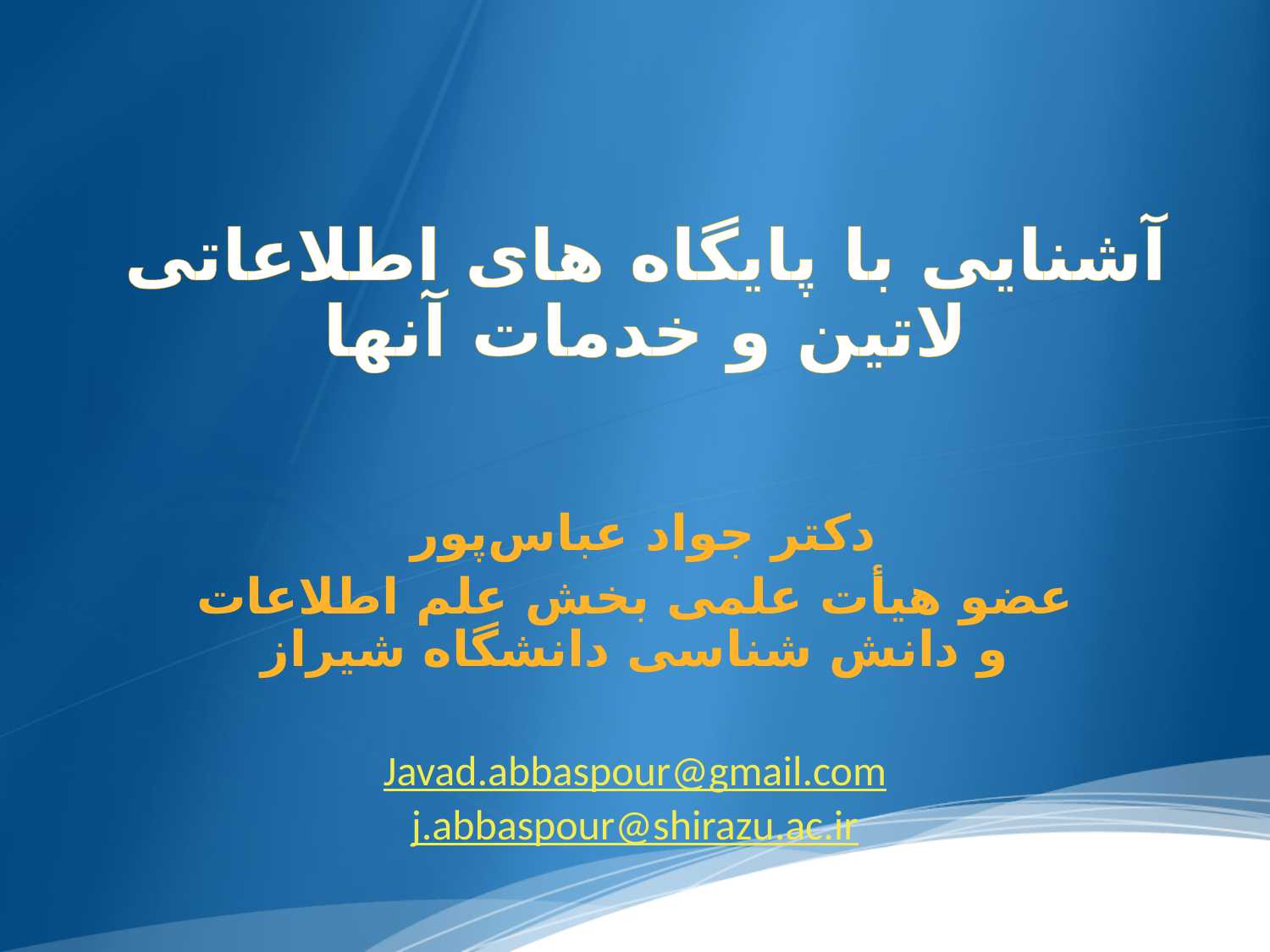

آشنایی با پایگاه های اطلاعاتی لاتین و خدمات آنها
 دکتر جواد عباس‌پور
عضو هیأت علمی بخش علم اطلاعات و دانش شناسی دانشگاه شیراز

Javad.abbaspour@gmail.com
j.abbaspour@shirazu.ac.ir